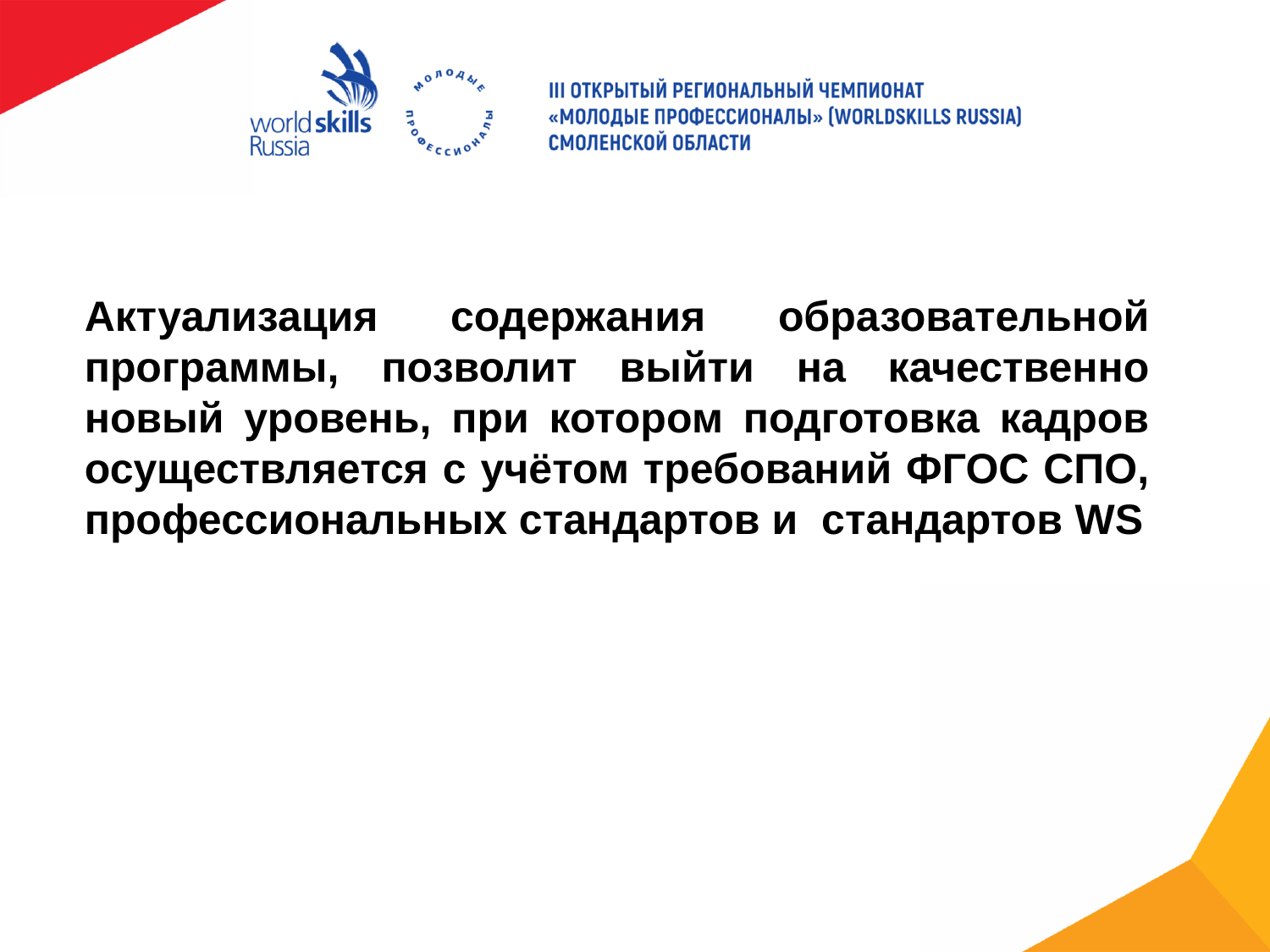

Актуализация содержания образовательной программы, позволит выйти на качественно новый уровень, при котором подготовка кадров осуществляется с учётом требований ФГОС СПО, профессиональных стандартов и  стандартов WS